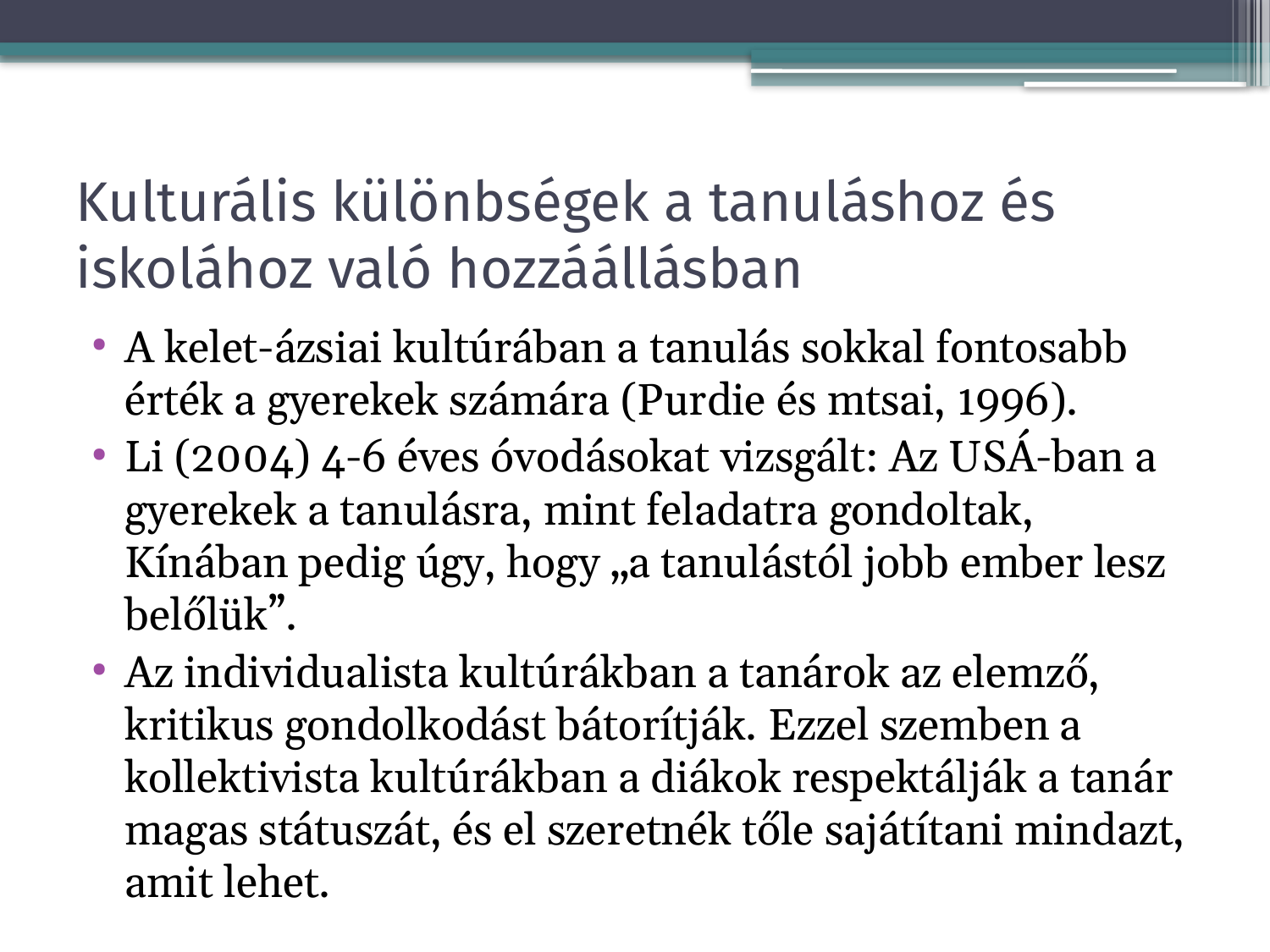

# Kulturális különbségek a tanuláshoz és iskolához való hozzáállásban
A kelet-ázsiai kultúrában a tanulás sokkal fontosabb érték a gyerekek számára (Purdie és mtsai, 1996).
Li (2004) 4-6 éves óvodásokat vizsgált: Az USÁ-ban a gyerekek a tanulásra, mint feladatra gondoltak, Kínában pedig úgy, hogy „a tanulástól jobb ember lesz belőlük”.
Az individualista kultúrákban a tanárok az elemző, kritikus gondolkodást bátorítják. Ezzel szemben a kollektivista kultúrákban a diákok respektálják a tanár magas státuszát, és el szeretnék tőle sajátítani mindazt, amit lehet.